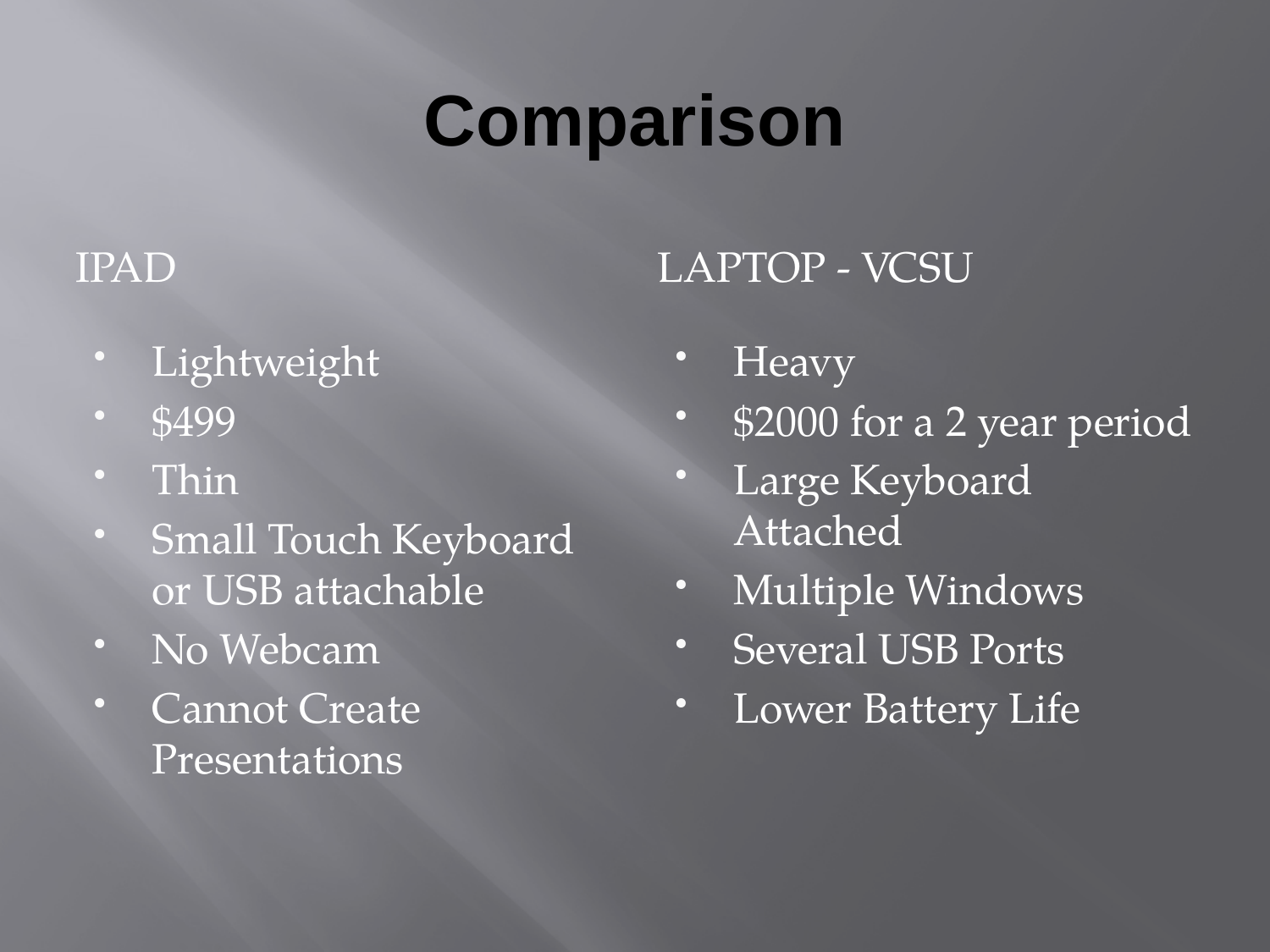

# Comparison
iPad
Laptop - VCSU
Lightweight
$499
Thin
Small Touch Keyboard or USB attachable
No Webcam
Cannot Create Presentations

Heavy
$2000 for a 2 year period
Large Keyboard Attached
Multiple Windows
Several USB Ports
Lower Battery Life